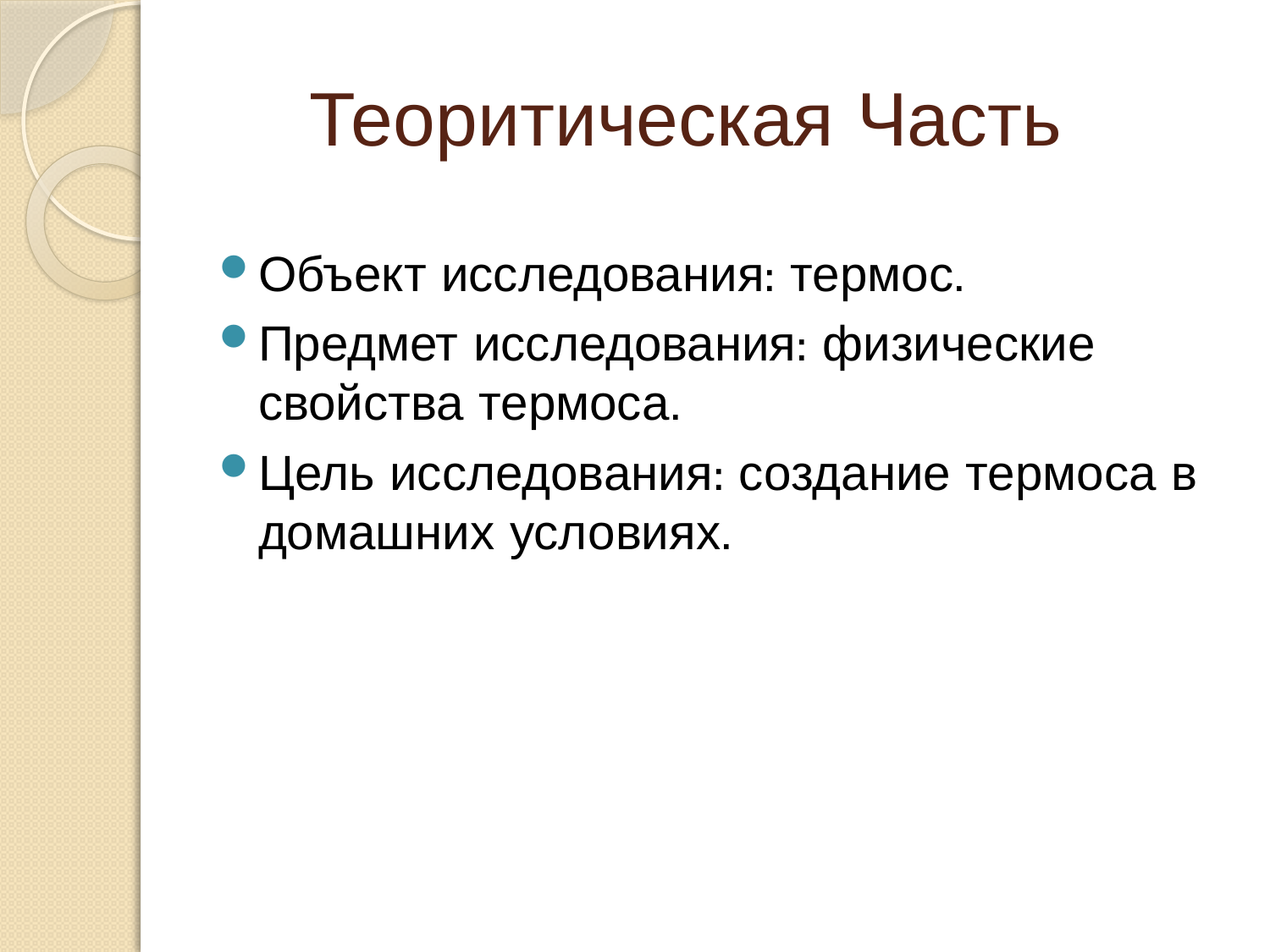

# Теоритическая Часть
Объект исследования: термос.
Предмет исследования: физические свойства термоса.
Цель исследования: создание термоса в домашних условиях.